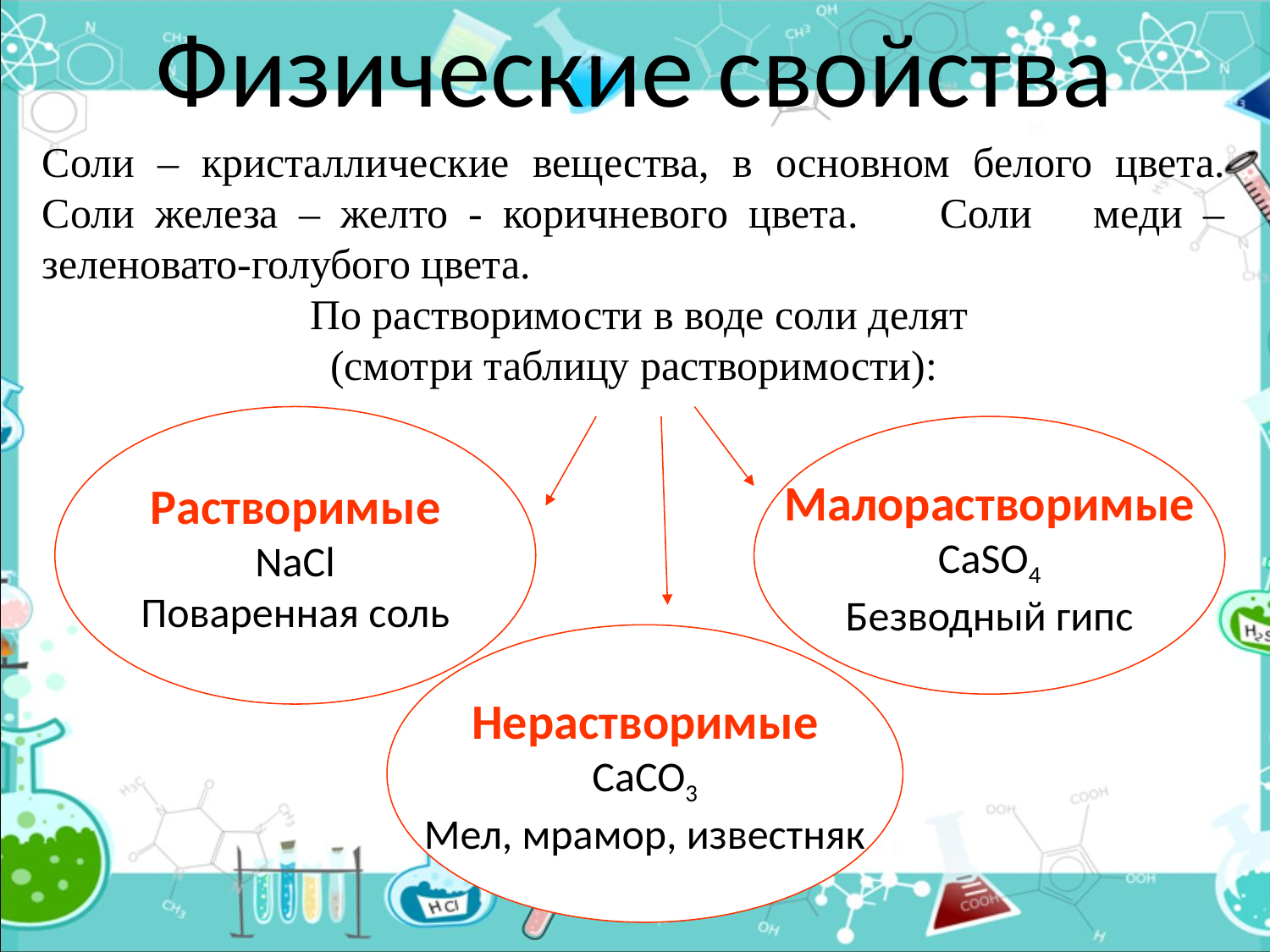

# Физические свойства
Соли – кристаллические вещества, в основном белого цвета. Соли железа – желто - коричневого цвета.    Соли   меди – зеленовато-голубого цвета.
 По растворимости в воде соли делят
(смотри таблицу растворимости):
Растворимые
NaCl
Поваренная соль

Малорастворимые
CaSO4
Безводный гипс
Нерастворимые
CaCO3
Мел, мрамор, известняк